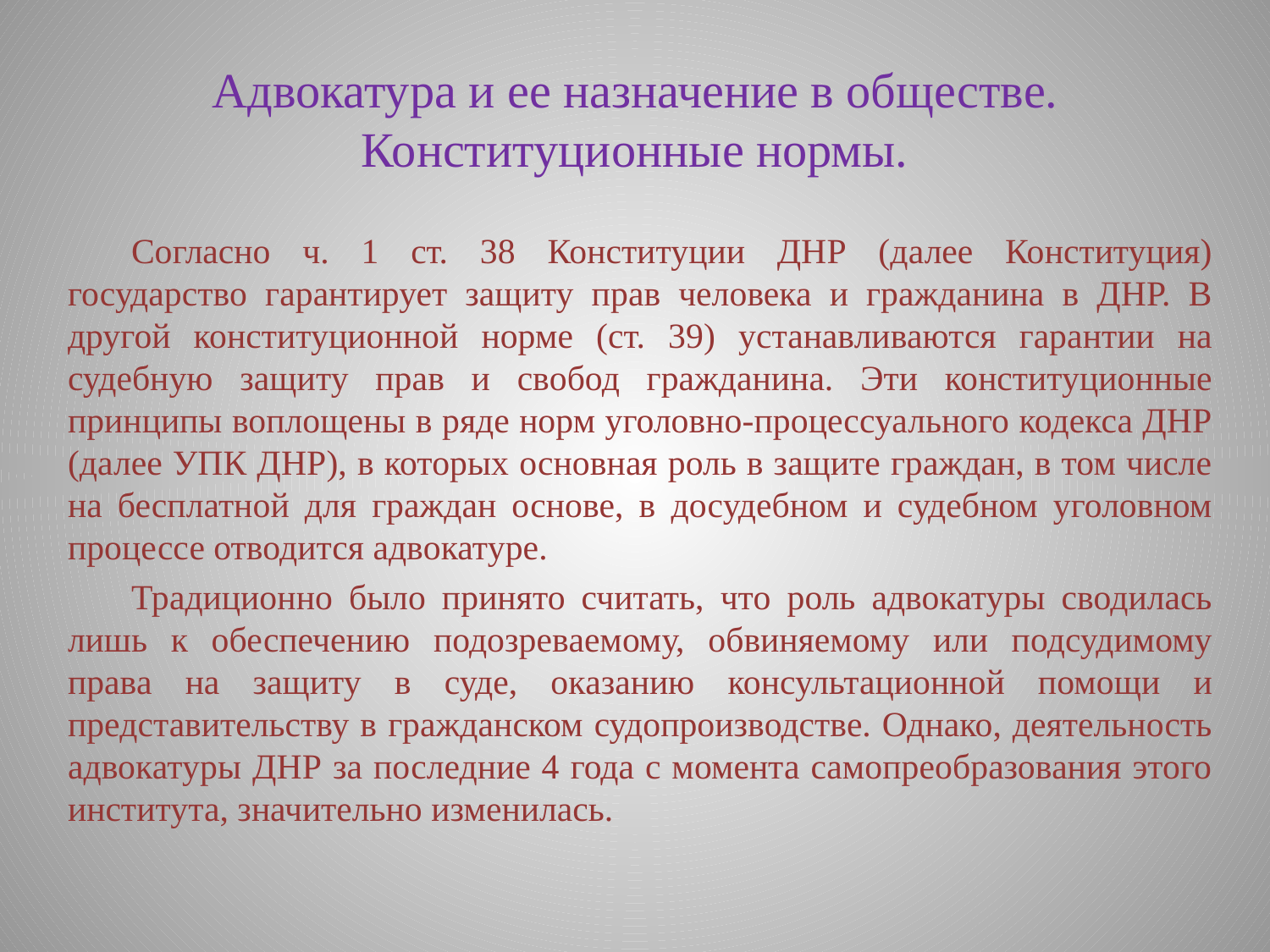

# Адвокатура и ее назначение в обществе. Конституционные нормы.
Согласно ч. 1 ст. 38 Конституции ДНР (далее Конституция) государство гарантирует защиту прав человека и гражданина в ДНР. В другой конституционной норме (ст. 39) устанавливаются гарантии на судебную защиту прав и свобод гражданина. Эти конституционные принципы воплощены в ряде норм уголовно-процессуального кодекса ДНР (далее УПК ДНР), в которых основная роль в защите граждан, в том числе на бесплатной для граждан основе, в досудебном и судебном уголовном процессе отводится адвокатуре.
Традиционно было принято считать, что роль адвокатуры сводилась лишь к обеспечению подозреваемому, обвиняемому или подсудимому права на защиту в суде, оказанию консультационной помощи и представительству в гражданском судопроизводстве. Однако, деятельность адвокатуры ДНР за последние 4 года с момента самопреобразования этого института, значительно изменилась.